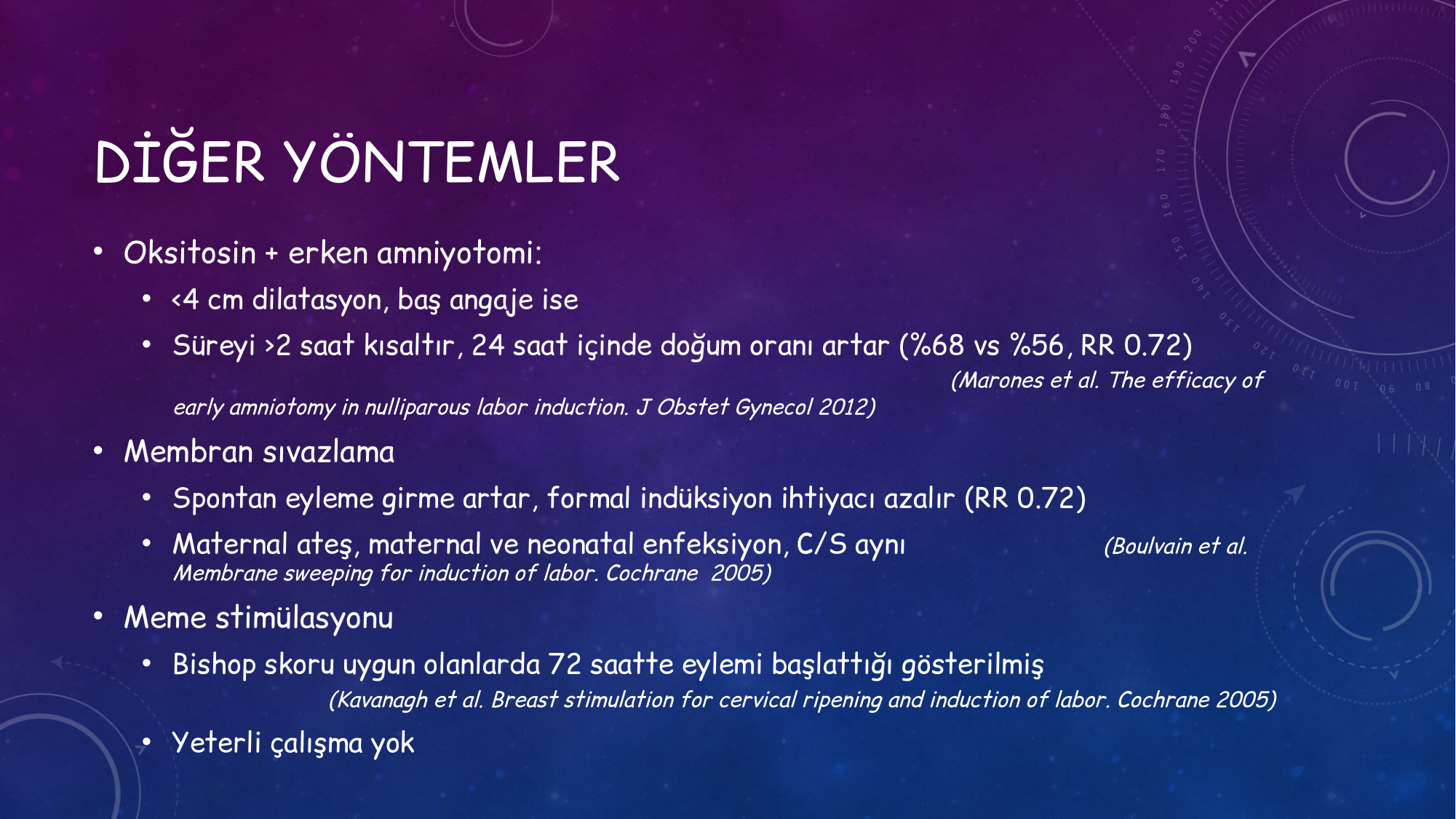

# DİĞER YÖNTEMLER
Oksitosin + erken amniyotomi:
<4 cm dilatasyon, baş angaje ise
Süreyi >2 saat kısaltır, 24 saat içinde doğum oranı artar (%68 vs %56, RR 0.72)                                                                                                          (Marones et al. The efficacy of early amniotomy in nulliparous labor induction. J Obstet Gynecol 2012)
Membran sıvazlama
Spontan eyleme girme artar, formal indüksiyon ihtiyacı azalır (RR 0.72)
Maternal ateş, maternal ve neonatal enfeksiyon, C/S aynı                        (Boulvain et al. Membrane sweeping for induction of labor. Cochrane  2005)
Meme stimülasyonu
Bishop skoru uygun olanlarda 72 saatte eylemi başlattığı gösterilmiş                                                (Kavanagh et al. Breast stimulation for cervical ripening and induction of labor. Cochrane 2005)
Yeterli çalışma yok